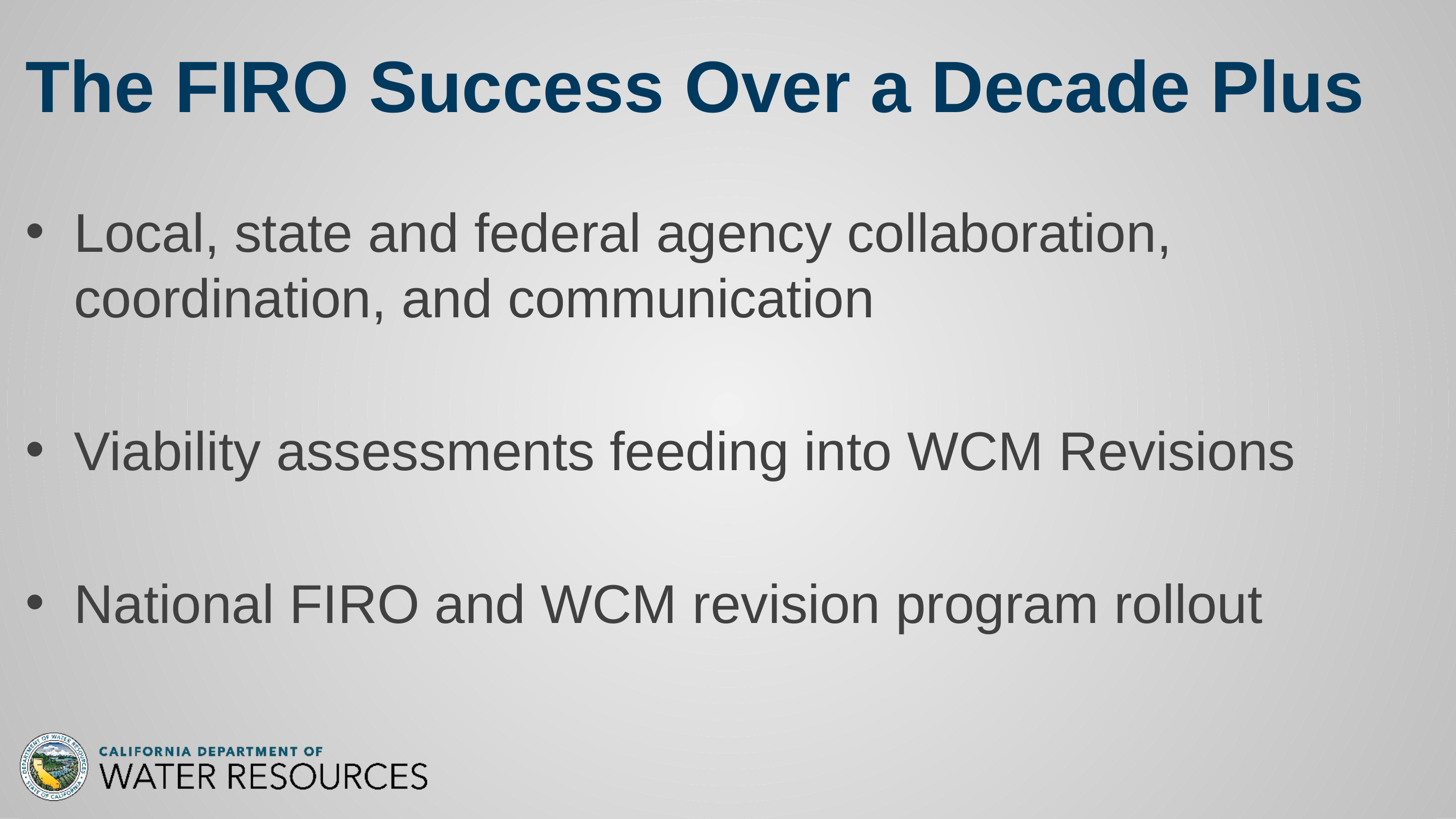

# The FIRO Success Over a Decade Plus
Local, state and federal agency collaboration, coordination, and communication

Viability assessments feeding into WCM Revisions

National FIRO and WCM revision program rollout